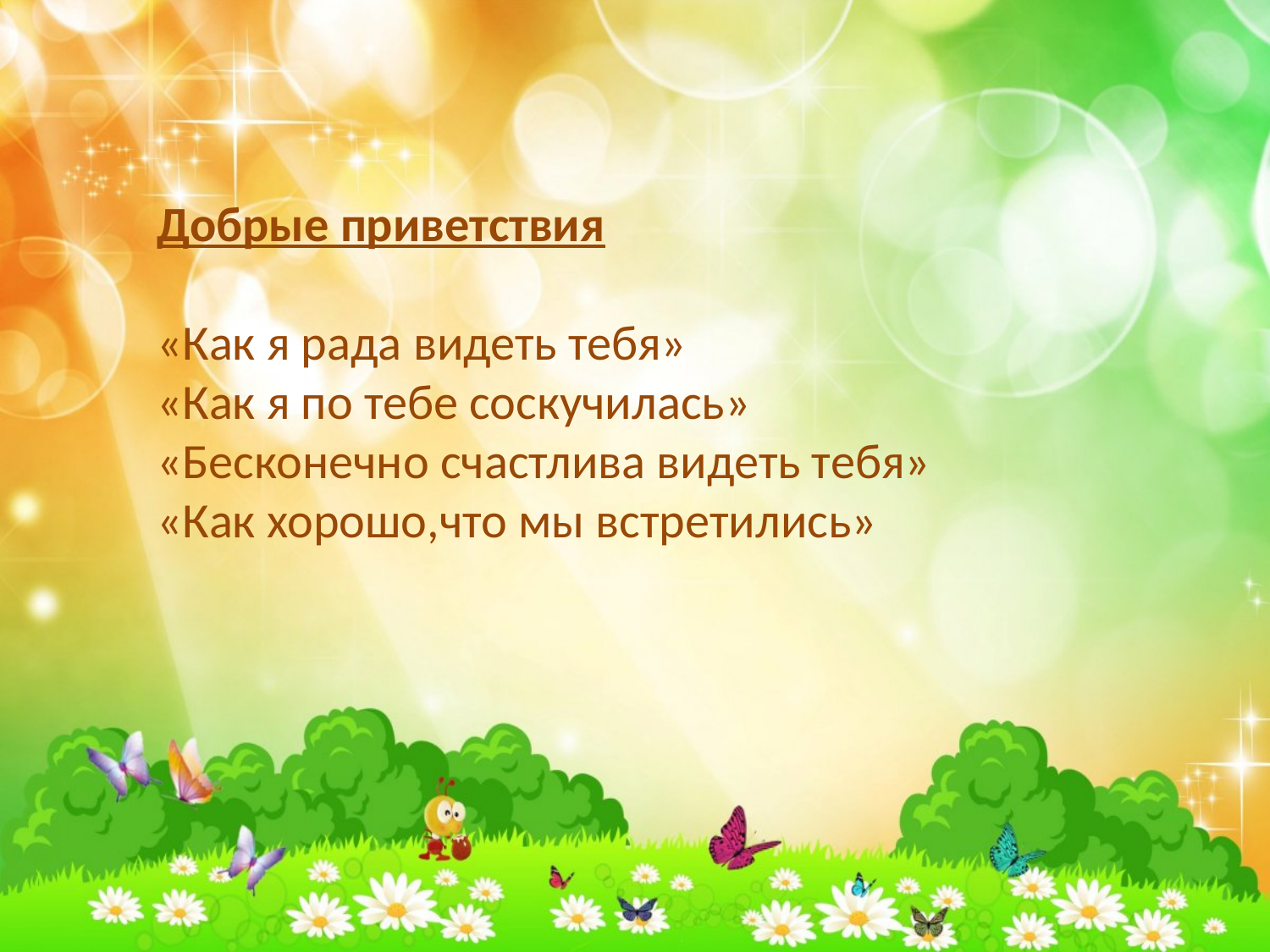

Добрые приветствия

«Как я рада видеть тебя»
«Как я по тебе соскучилась»
«Бесконечно счастлива видеть тебя»
«Как хорошо,что мы встретились»